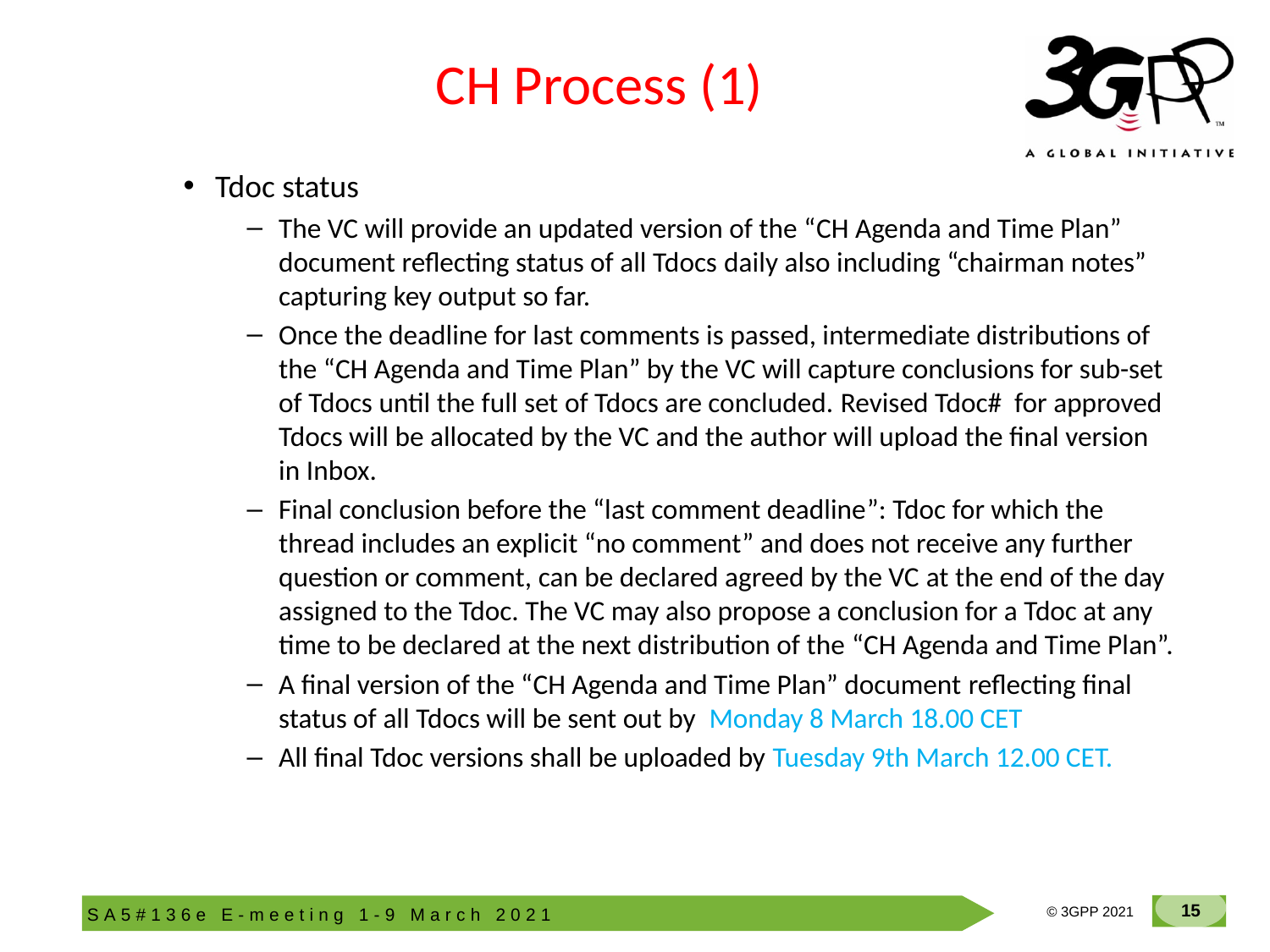

# CH Process (1)
Tdoc status
The VC will provide an updated version of the “CH Agenda and Time Plan” document reflecting status of all Tdocs daily also including “chairman notes” capturing key output so far.
Once the deadline for last comments is passed, intermediate distributions of the “CH Agenda and Time Plan” by the VC will capture conclusions for sub-set of Tdocs until the full set of Tdocs are concluded. Revised Tdoc#  for approved Tdocs will be allocated by the VC and the author will upload the final version in Inbox.
Final conclusion before the “last comment deadline”: Tdoc for which the thread includes an explicit “no comment” and does not receive any further question or comment, can be declared agreed by the VC at the end of the day assigned to the Tdoc. The VC may also propose a conclusion for a Tdoc at any time to be declared at the next distribution of the “CH Agenda and Time Plan”.
A final version of the “CH Agenda and Time Plan” document reflecting final status of all Tdocs will be sent out by  Monday 8 March 18.00 CET
All final Tdoc versions shall be uploaded by Tuesday 9th March 12.00 CET.